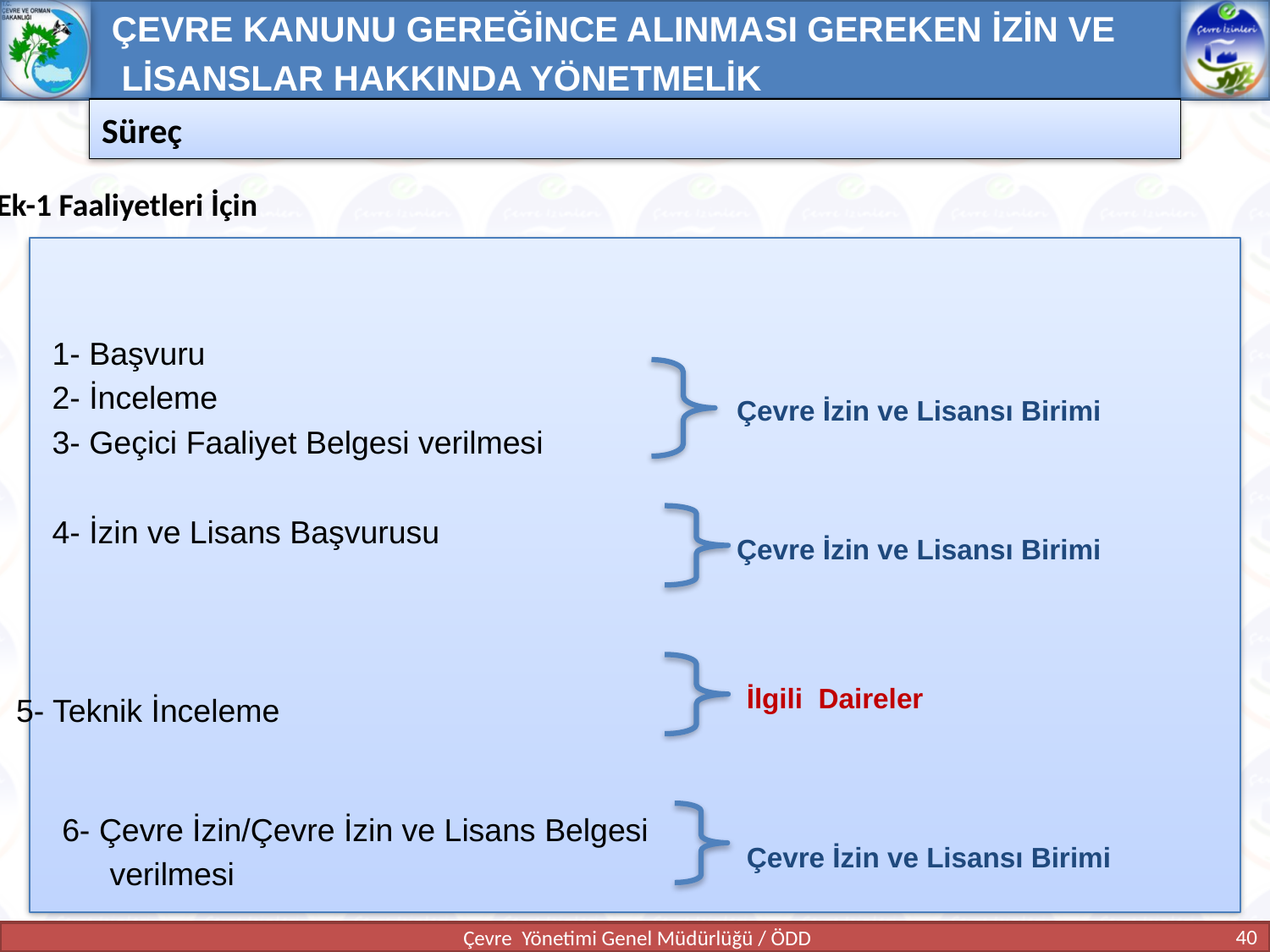

ÇEVRE KANUNU GEREĞİNCE ALINMASI GEREKEN İZİN VE
 LİSANSLAR HAKKINDA YÖNETMELİK
Süreç
Ek-1 Faaliyetleri İçin

1- Başvuru
2- İnceleme
3- Geçici Faaliyet Belgesi verilmesi

Çevre İzin ve Lisansı Birimi
4- İzin ve Lisans Başvurusu

Çevre İzin ve Lisansı Birimi

İlgili  Daireler
5- Teknik İnceleme
6- Çevre İzin/Çevre İzin ve Lisans Belgesi
	verilmesi

Çevre İzin ve Lisansı Birimi
40
Çevre  Yönetimi Genel Müdürlüğü / ÖDD